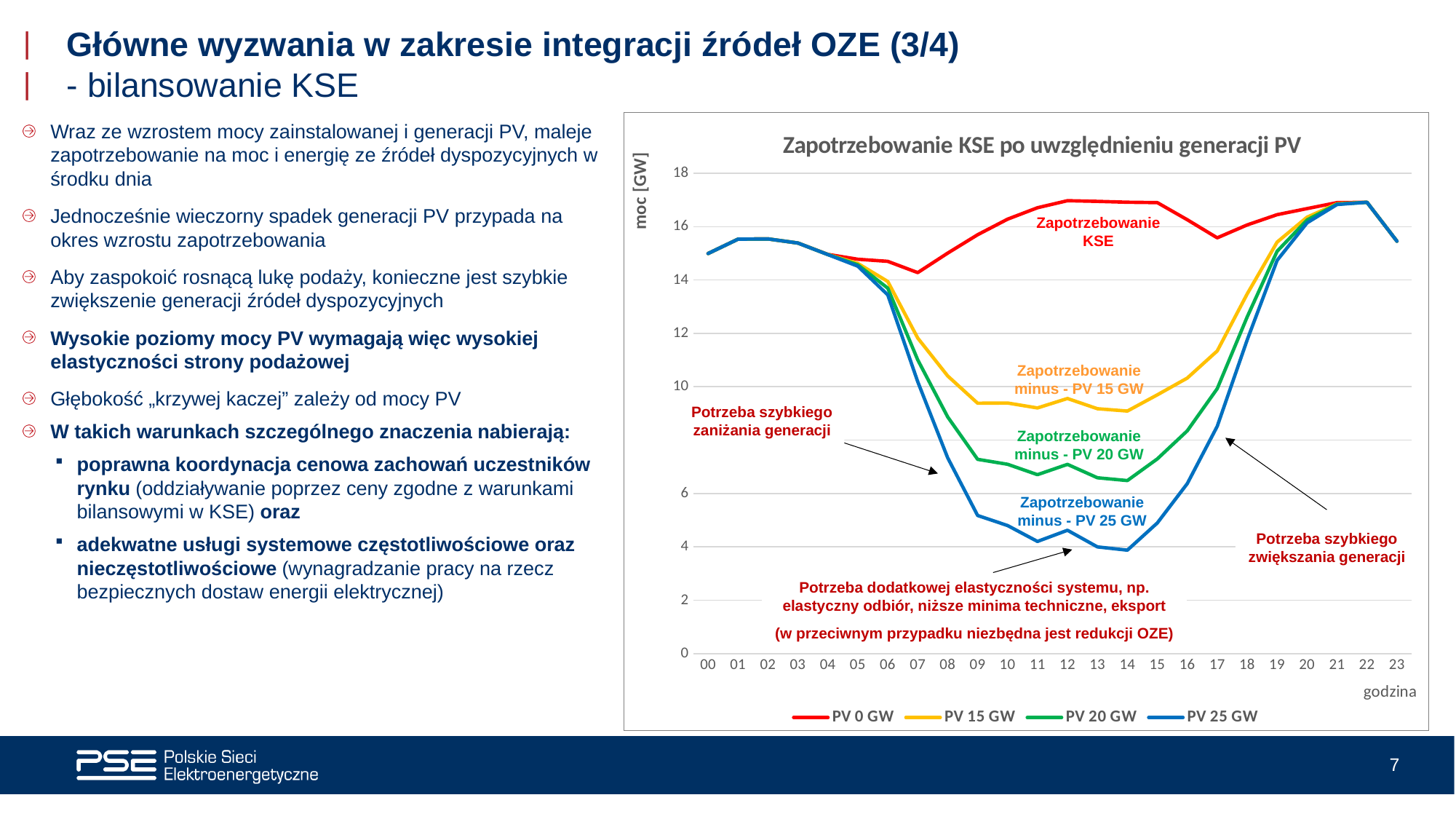

Główne wyzwania w zakresie integracji źródeł OZE (3/4)
- bilansowanie KSE

### Chart: Zapotrzebowanie KSE po uwzględnieniu generacji PV

| Category | PV 0 GW | PV 15 GW | PV 20 GW | PV 25 GW |
|---|---|---|---|---|
| 00 | 14.9932 | 14.9932 | 14.9932 | 14.9932 |
| 01 | 15.530375000000001 | 15.530375000000001 | 15.530375000000001 | 15.530375000000001 |
| 02 | 15.5412 | 15.5412 | 15.5412 | 15.5412 |
| 03 | 15.38655 | 15.38655 | 15.38655 | 15.38655 |
| 04 | 14.961175 | 14.955945478086498 | 14.954202304115334 | 14.952459130144167 |
| 05 | 14.7782 | 14.621819261952163 | 14.56969234926955 | 14.517565436586938 |
| 06 | 14.700274999999998 | 13.9453484297008 | 13.693706239601065 | 13.442064049501331 |
| 07 | 14.277275000000001 | 11.825242338930726 | 11.0078981185743 | 10.190553898217875 |
| 08 | 15.007475 | 10.40517112510459 | 8.871069833472788 | 7.336968541840983 |
| 09 | 15.696475000000001 | 9.383143686344097 | 7.278699915125461 | 5.1742561439068275 |
| 10 | 16.2793 | 9.390252422170288 | 7.093903229560385 | 4.79755403695048 |
| 11 | 16.709025 | 9.204769251132463 | 6.703350668176616 | 4.20193208522077 |
| 12 | 16.97275 | 9.56067809948354 | 7.089987465978054 | 4.619296832472568 |
| 13 | 16.947824999999998 | 9.177188224559279 | 6.586975966079038 | 3.996763707598797 |
| 14 | 16.91425 | 9.090127838368101 | 6.482087117824135 | 3.8740463972801686 |
| 15 | 16.900975 | 9.696316758273465 | 7.294764011031287 | 4.893211263789108 |
| 16 | 16.258325 | 10.324548780259097 | 8.346623373678796 | 6.368697967098495 |
| 17 | 15.580300000000001 | 11.341898718947458 | 9.929098291929947 | 8.516297864912433 |
| 18 | 16.0638 | 13.47792764361349 | 12.615970191484655 | 11.75401273935582 |
| 19 | 16.449775 | 15.421470663464035 | 15.07870255128538 | 14.735934439106726 |
| 20 | 16.6772 | 16.356468011194785 | 16.249557348259707 | 16.14264668532464 |
| 21 | 16.8997 | 16.858008087365477 | 16.844110783153965 | 16.830213478942458 |
| 22 | 16.912875 | 16.912875 | 16.912875 | 16.912875 |
| 23 | 15.45535 | 15.45535 | 15.45535 | 15.45535 |
Wraz ze wzrostem mocy zainstalowanej i generacji PV, maleje zapotrzebowanie na moc i energię ze źródeł dyspozycyjnych w środku dnia
Jednocześnie wieczorny spadek generacji PV przypada na okres wzrostu zapotrzebowania
Aby zaspokoić rosnącą lukę podaży, konieczne jest szybkie zwiększenie generacji źródeł dyspozycyjnych
Wysokie poziomy mocy PV wymagają więc wysokiej elastyczności strony podażowej
Głębokość „krzywej kaczej” zależy od mocy PV
W takich warunkach szczególnego znaczenia nabierają:
poprawna koordynacja cenowa zachowań uczestników rynku (oddziaływanie poprzez ceny zgodne z warunkami
bilansowymi w KSE) oraz
adekwatne usługi systemowe częstotliwościowe oraz nieczęstotliwościowe (wynagradzanie pracy na rzecz bezpiecznych dostaw energii elektrycznej)

Zapotrzebowanie KSE
Zapotrzebowanie
minus - PV 15 GW
Potrzeba szybkiego zaniżania generacji
Zapotrzebowanie
minus - PV 20 GW
Zapotrzebowanie
minus - PV 25 GW
Potrzeba szybkiego zwiększania generacji
Potrzeba dodatkowej elastyczności systemu, np. elastyczny odbiór, niższe minima techniczne, eksport
(w przeciwnym przypadku niezbędna jest redukcji OZE)

7